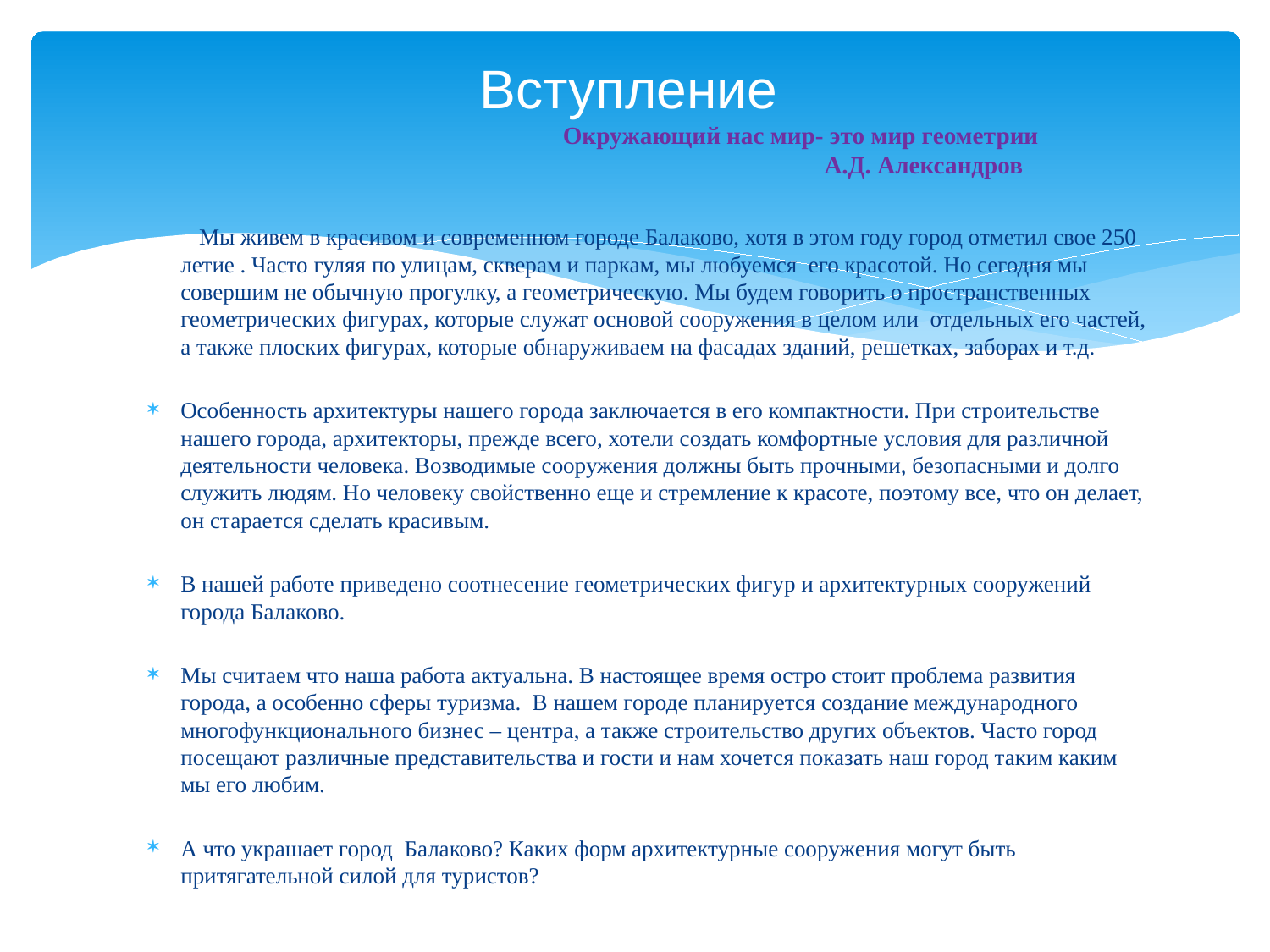

# Вступление Окружающий нас мир- это мир геометрии А.Д. Александров
         Мы живем в красивом и современном городе Балаково, хотя в этом году город отметил свое 250 летие . Часто гуляя по улицам, скверам и паркам, мы любуемся  его красотой. Но сегодня мы совершим не обычную прогулку, а геометрическую. Мы будем говорить о пространственных геометрических фигурах, которые служат основой сооружения в целом или  отдельных его частей, а также плоских фигурах, которые обнаруживаем на фасадах зданий, решетках, заборах и т.д.

Особенность архитектуры нашего города заключается в его компактности. При строительстве нашего города, архитекторы, прежде всего, хотели создать комфортные условия для различной деятельности человека. Возводимые сооружения должны быть прочными, безопасными и долго служить людям. Но человеку свойственно еще и стремление к красоте, поэтому все, что он делает, он старается сделать красивым.

В нашей работе приведено соотнесение геометрических фигур и архитектурных сооружений города Балаково.

Мы считаем что наша работа актуальна. В настоящее время остро стоит проблема развития города, а особенно сферы туризма.  В нашем городе планируется создание международного многофункционального бизнес – центра, а также строительство других объектов. Часто город посещают различные представительства и гости и нам хочется показать наш город таким каким мы его любим.

А что украшает город  Балаково? Каких форм архитектурные сооружения могут быть притягательной силой для туристов?